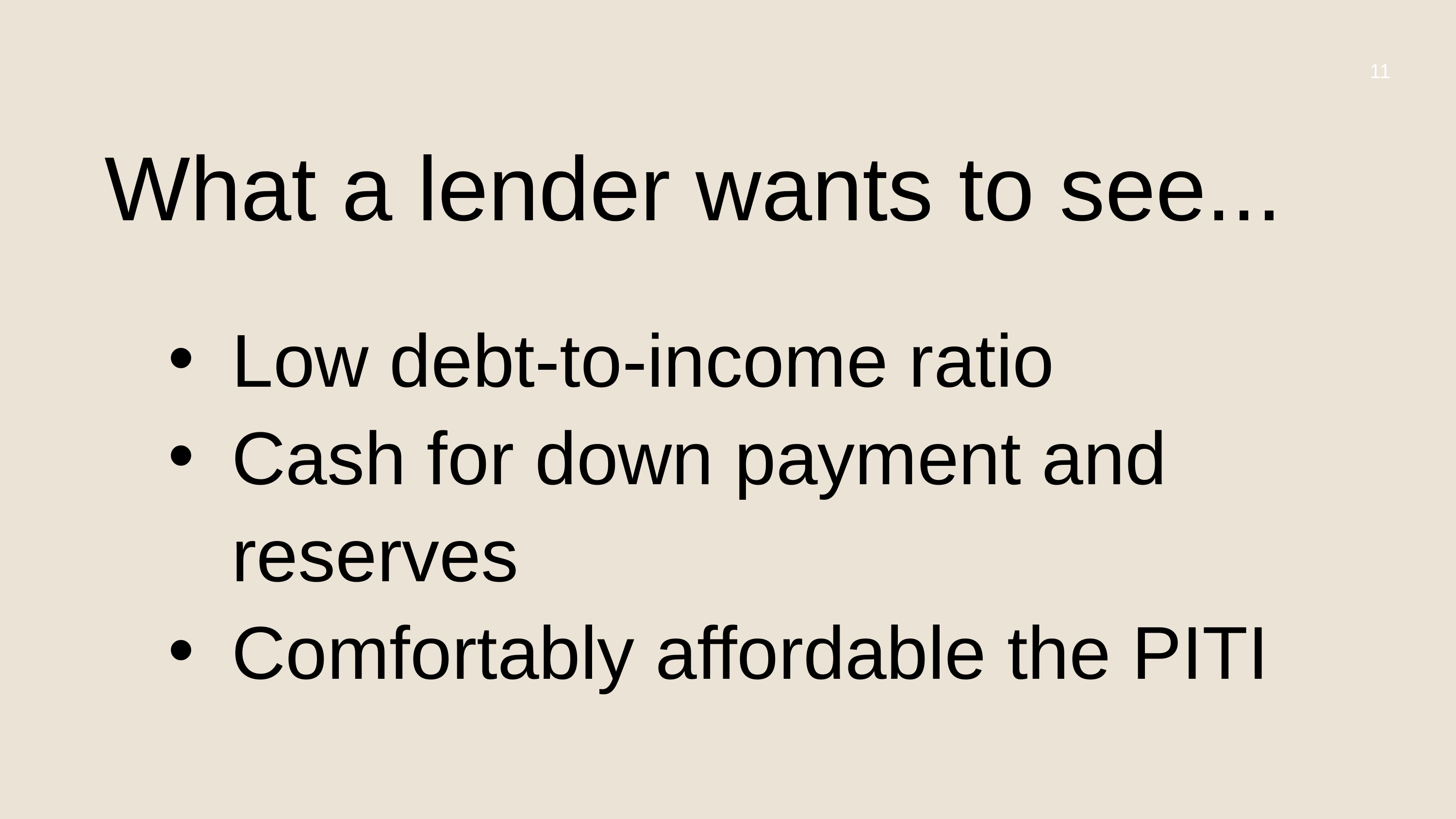

11
What a lender wants to see...
Low debt-to-income ratio
Cash for down payment and reserves
Comfortably affordable the PITI